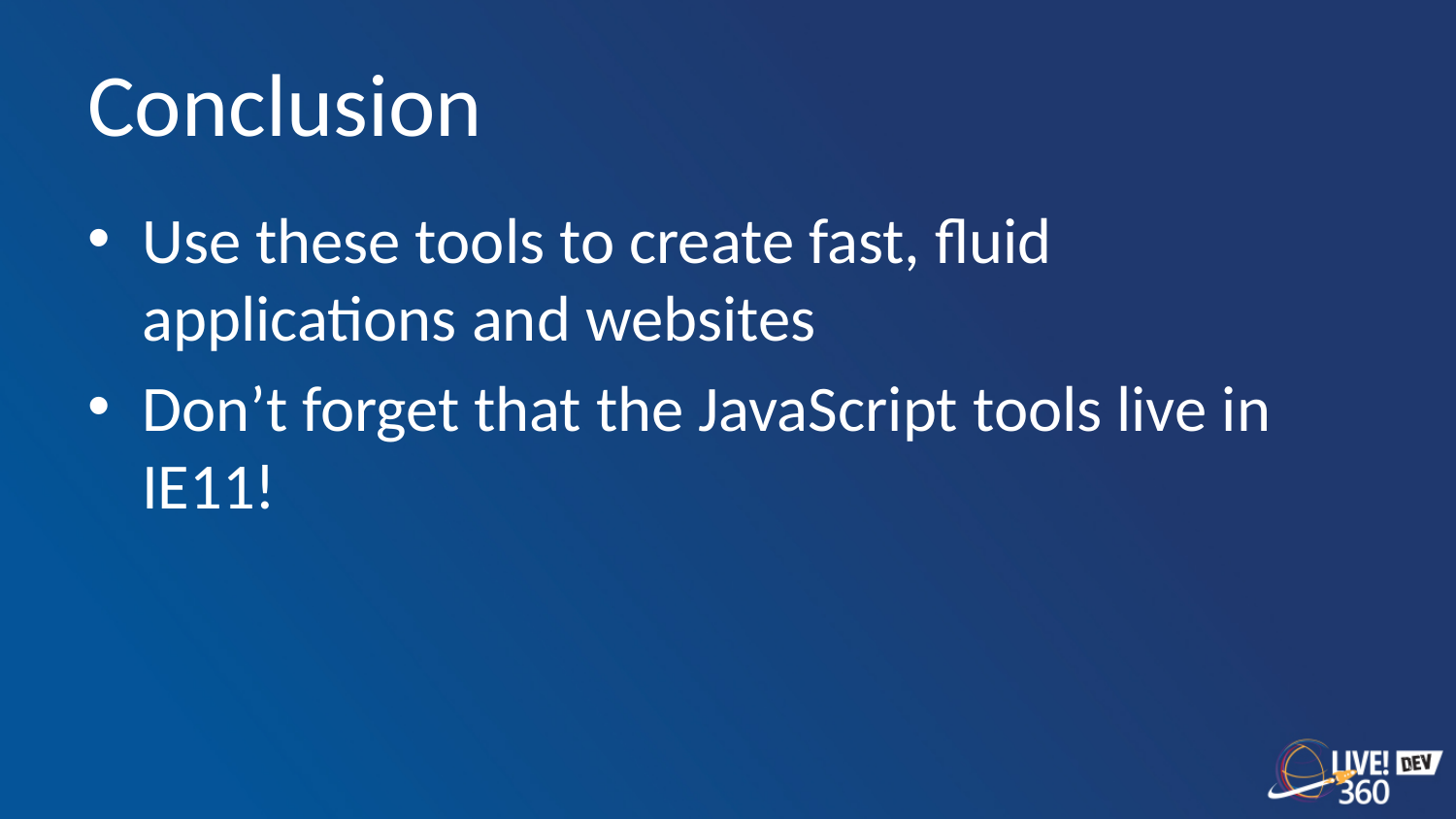

# Conclusion
Use these tools to create fast, fluid applications and websites
Don’t forget that the JavaScript tools live in IE11!